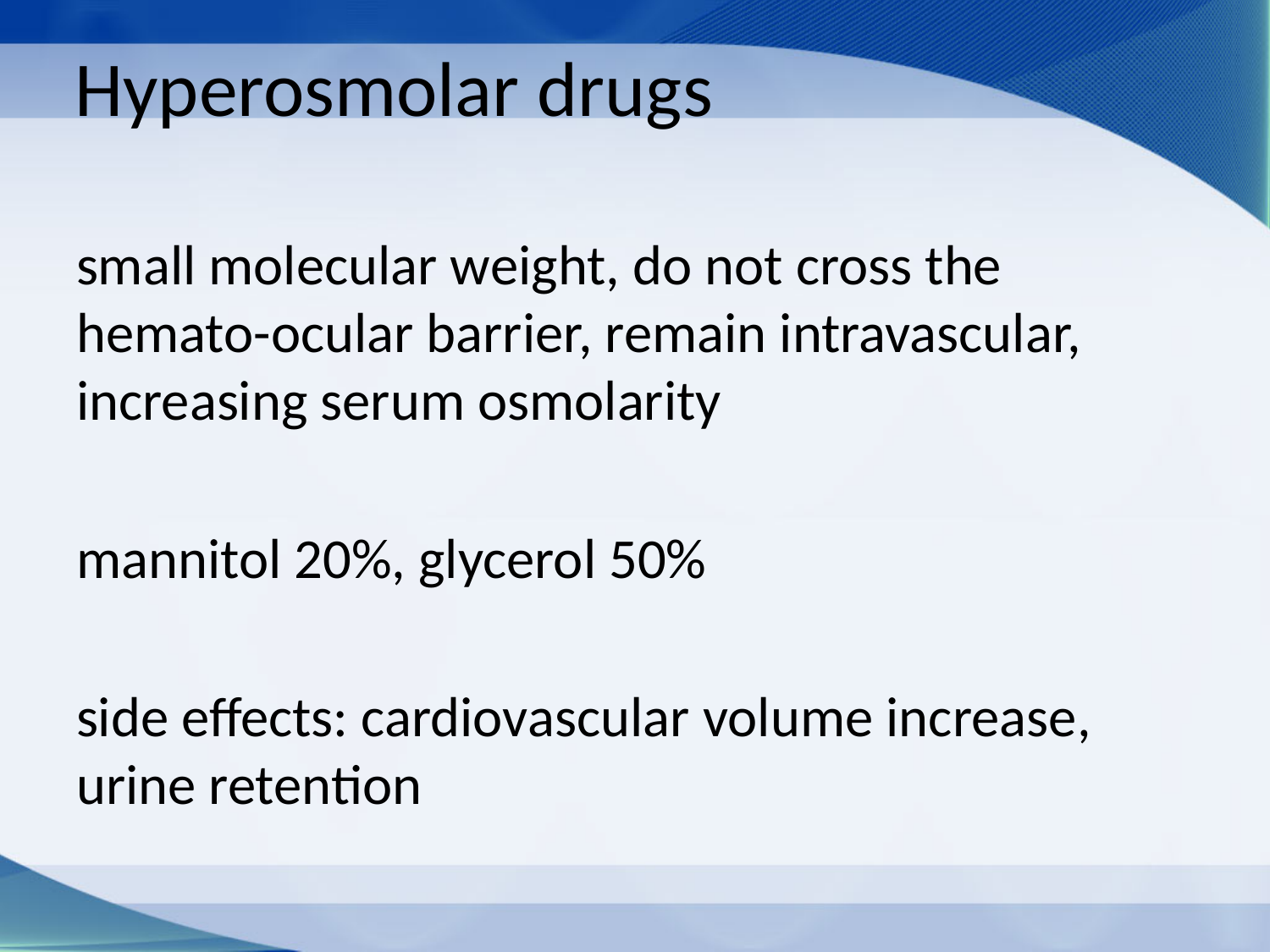

# Hyperosmolar drugs
small molecular weight, do not cross the hemato-ocular barrier, remain intravascular, increasing serum osmolarity

mannitol 20%, glycerol 50%

side effects: cardiovascular volume increase, urine retention